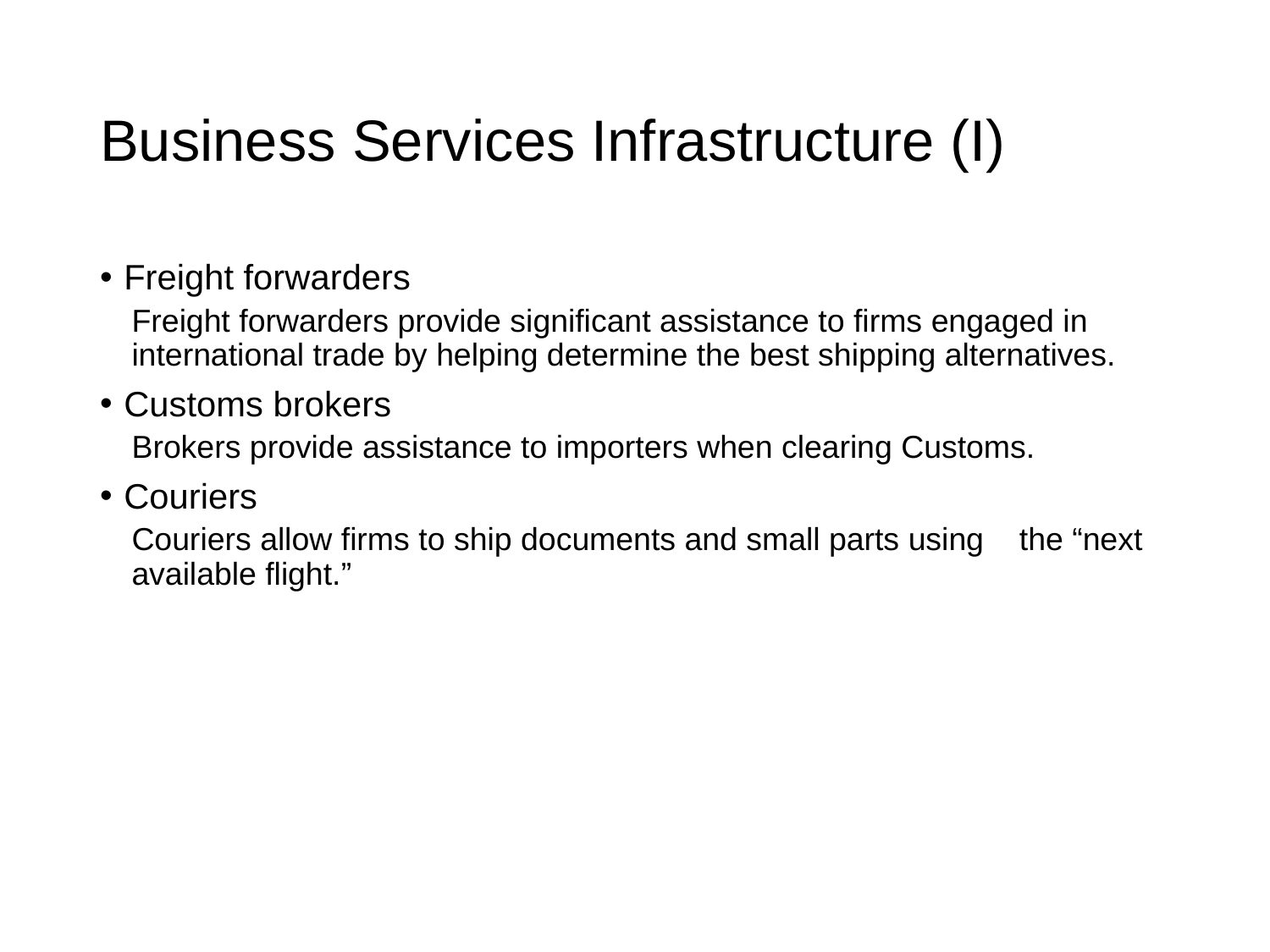

# Business Services Infrastructure (I)
Freight forwarders
Freight forwarders provide significant assistance to firms engaged in international trade by helping determine the best shipping alternatives.
Customs brokers
Brokers provide assistance to importers when clearing Customs.
Couriers
Couriers allow firms to ship documents and small parts using    the “next available flight.”